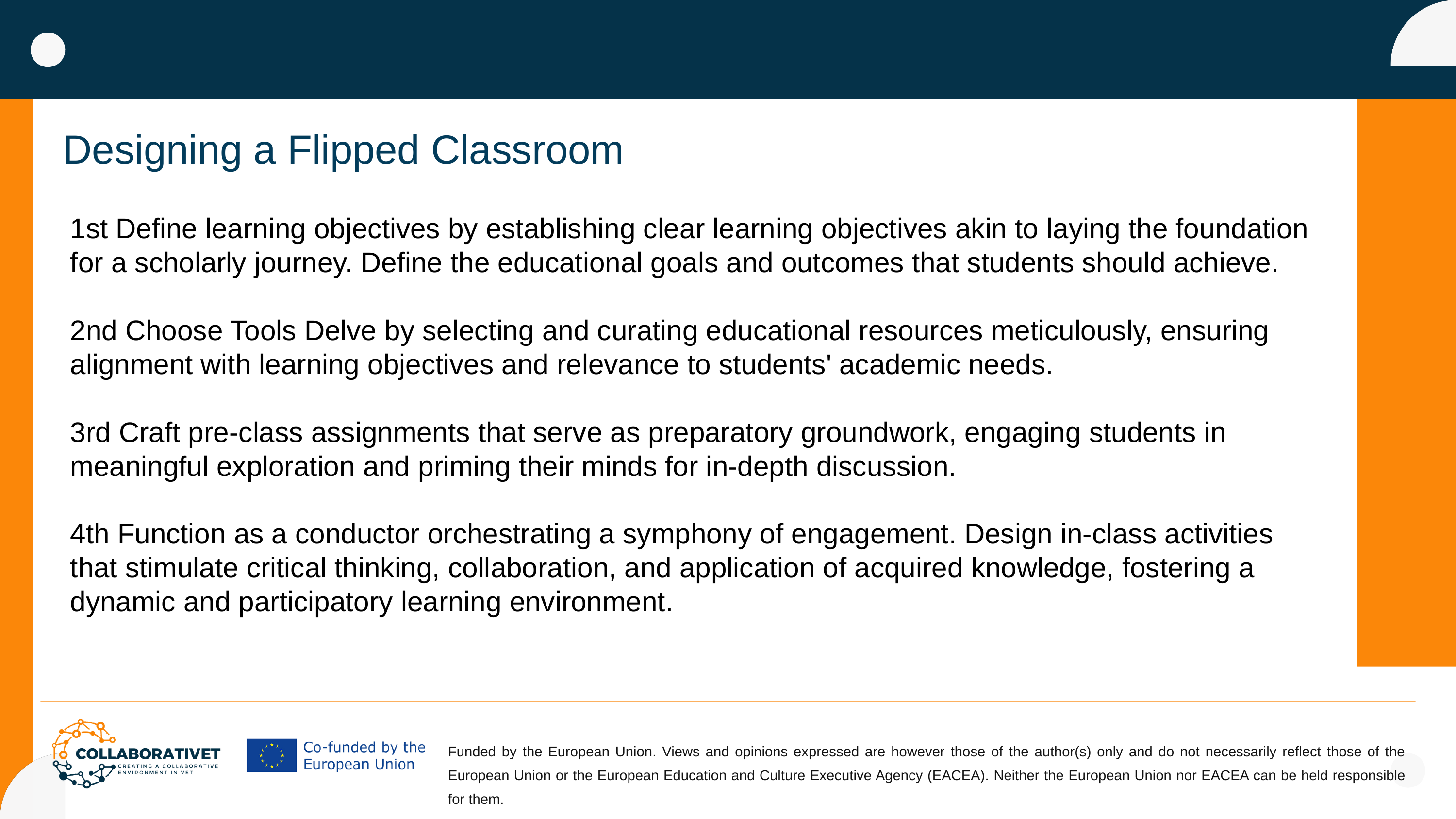

Designing a Flipped Classroom
1st Define learning objectives by establishing clear learning objectives akin to laying the foundation for a scholarly journey. Define the educational goals and outcomes that students should achieve.

2nd Choose Tools Delve by selecting and curating educational resources meticulously, ensuring alignment with learning objectives and relevance to students' academic needs.

3rd Craft pre-class assignments that serve as preparatory groundwork, engaging students in meaningful exploration and priming their minds for in-depth discussion.

4th Function as a conductor orchestrating a symphony of engagement. Design in-class activities that stimulate critical thinking, collaboration, and application of acquired knowledge, fostering a dynamic and participatory learning environment.

Funded by the European Union. Views and opinions expressed are however those of the author(s) only and do not necessarily reflect those of the European Union or the European Education and Culture Executive Agency (EACEA). Neither the European Union nor EACEA can be held responsible for them.